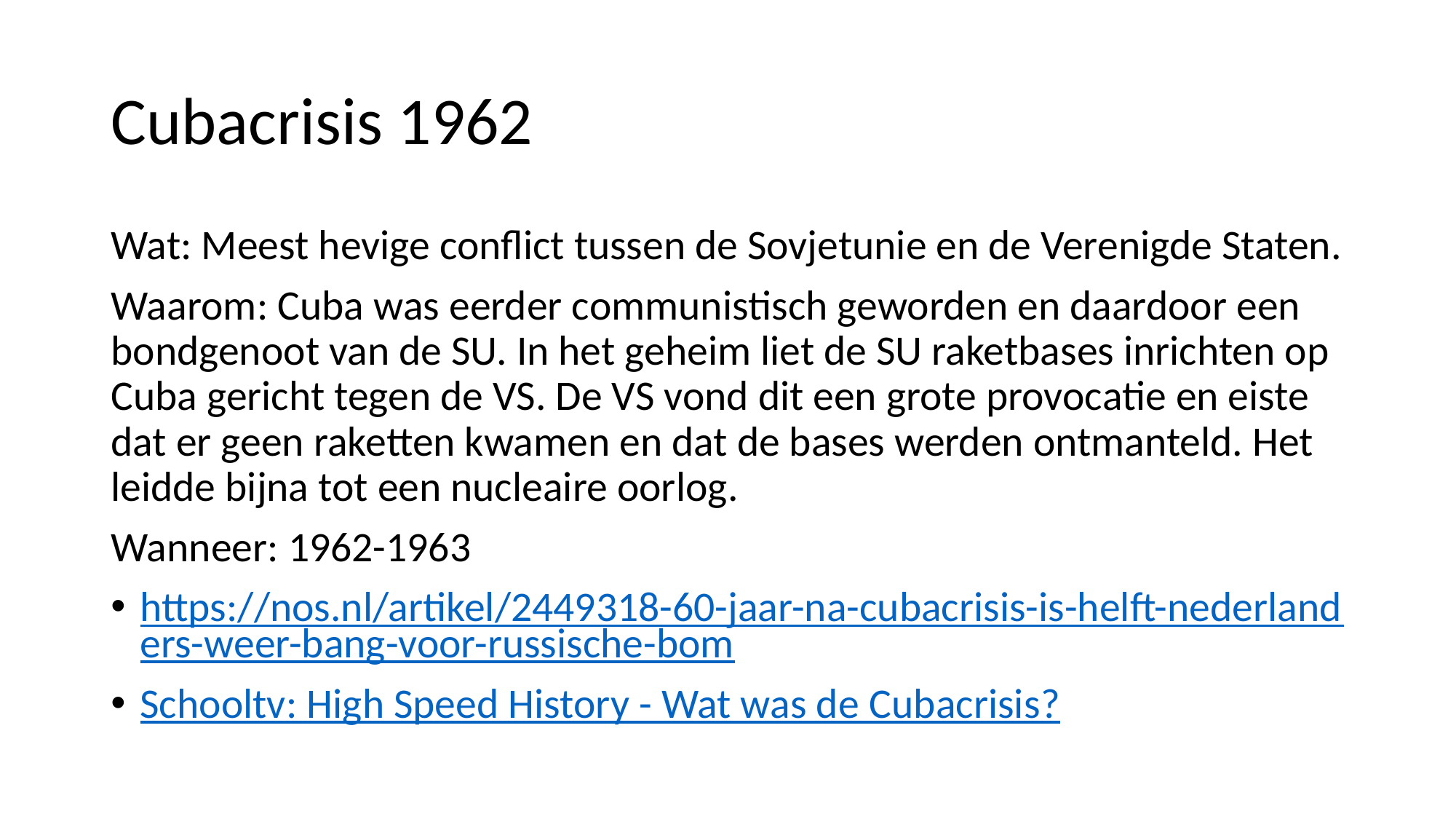

# Cubacrisis 1962
Wat: Meest hevige conflict tussen de Sovjetunie en de Verenigde Staten.
Waarom: Cuba was eerder communistisch geworden en daardoor een bondgenoot van de SU. In het geheim liet de SU raketbases inrichten op Cuba gericht tegen de VS. De VS vond dit een grote provocatie en eiste dat er geen raketten kwamen en dat de bases werden ontmanteld. Het leidde bijna tot een nucleaire oorlog.
Wanneer: 1962-1963
https://nos.nl/artikel/2449318-60-jaar-na-cubacrisis-is-helft-nederlanders-weer-bang-voor-russische-bom
Schooltv: High Speed History - Wat was de Cubacrisis?